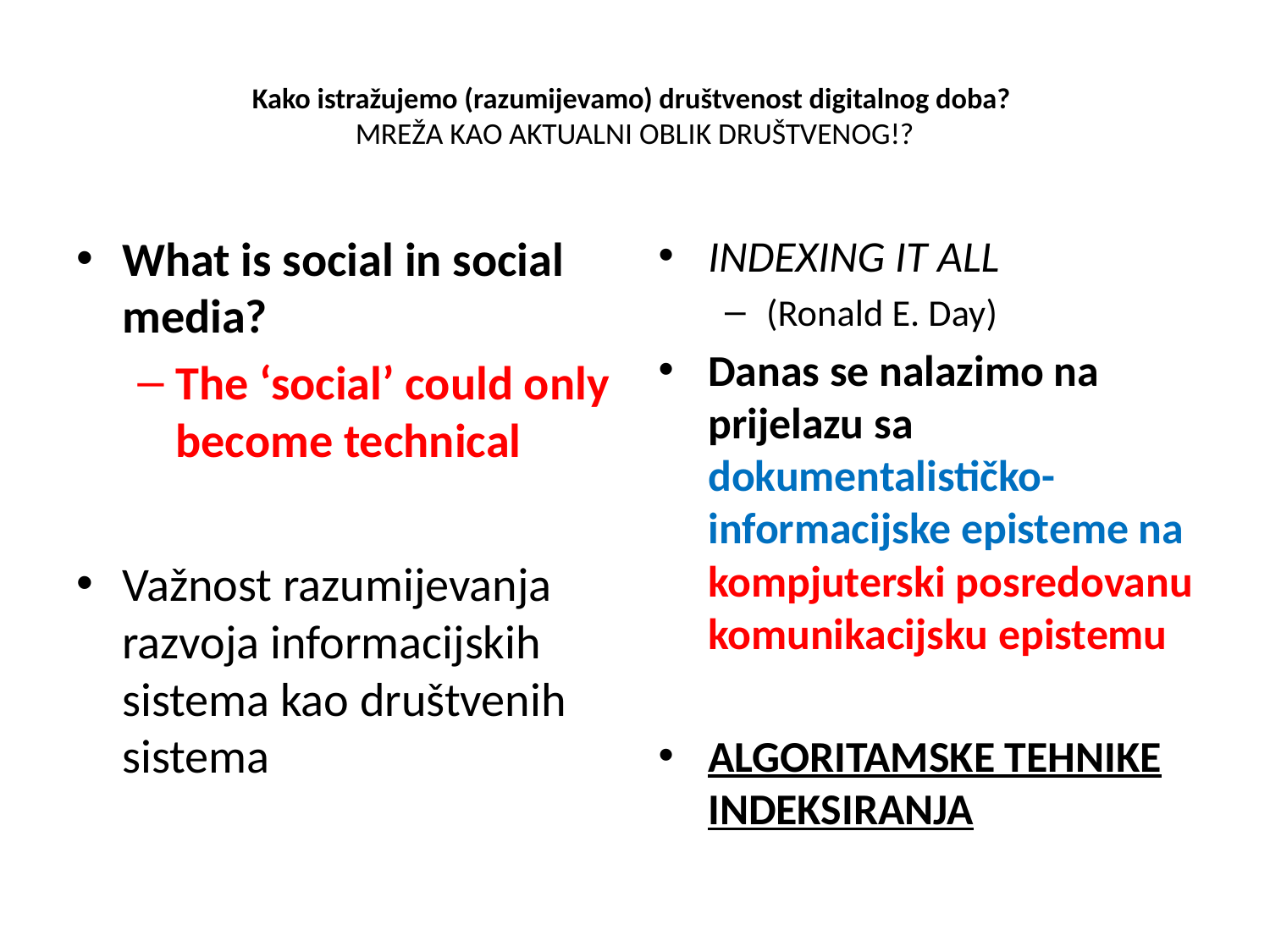

# Kako istražujemo (razumijevamo) društvenost digitalnog doba? MREŽA KAO AKTUALNI OBLIK DRUŠTVENOG!?
What is social in social media?
The ‘social’ could only become technical

Važnost razumijevanja razvoja informacijskih sistema kao društvenih sistema

INDEXING IT ALL
(Ronald E. Day)
Danas se nalazimo na prijelazu sa dokumentalističko-informacijske episteme na kompjuterski posredovanu komunikacijsku epistemu

ALGORITAMSKE TEHNIKE INDEKSIRANJA